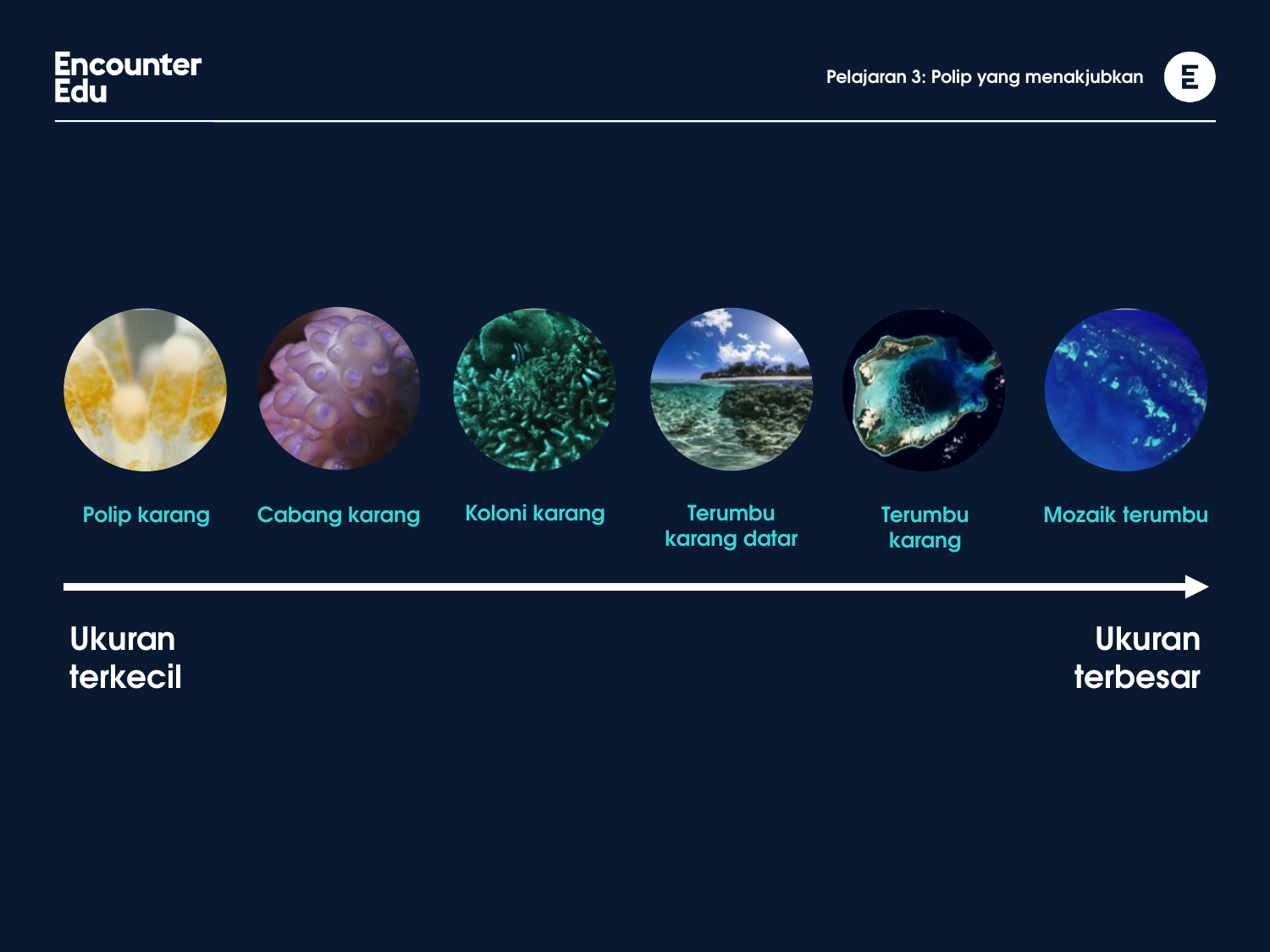

# Pelajaran 3: Polip yang menakjubkan

Koloni karang
Terumbu karang datar
Polip karang
Cabang karang
Terumbu karang
Mozaik terumbu
Ukuran terkecil
Ukuran terbesar